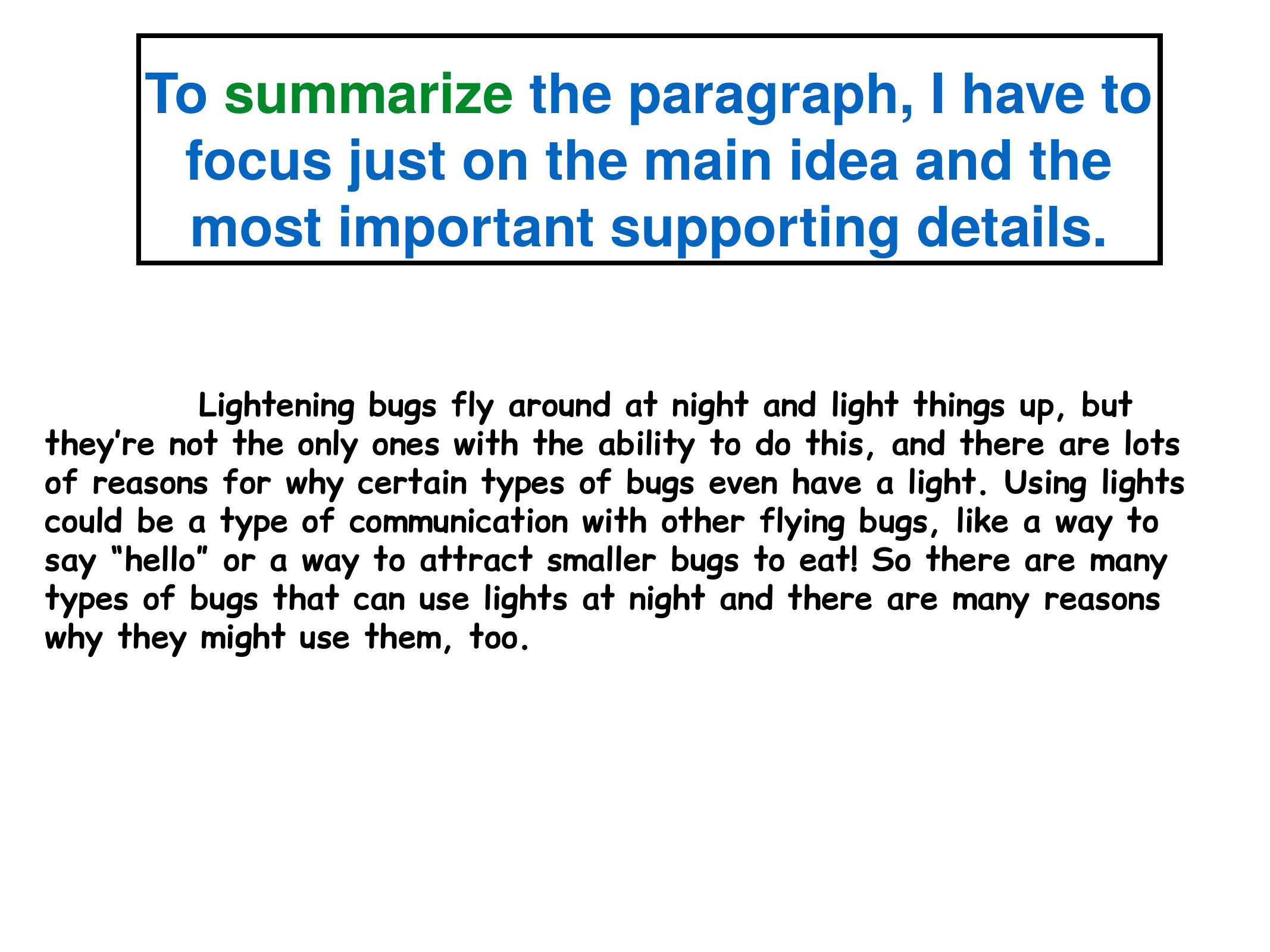

# To summarize the paragraph, I have to focus just on the main idea and the most important supporting details.
           Lightening bugs fly around at night and light things up, but they’re not the only ones with the ability to do this, and there are lots of reasons for why certain types of bugs even have a light. Using lights could be a type of communication with other flying bugs, like a way to say “hello” or a way to attract smaller bugs to eat! So there are many types of bugs that can use lights at night and there are many reasons why they might use them, too.